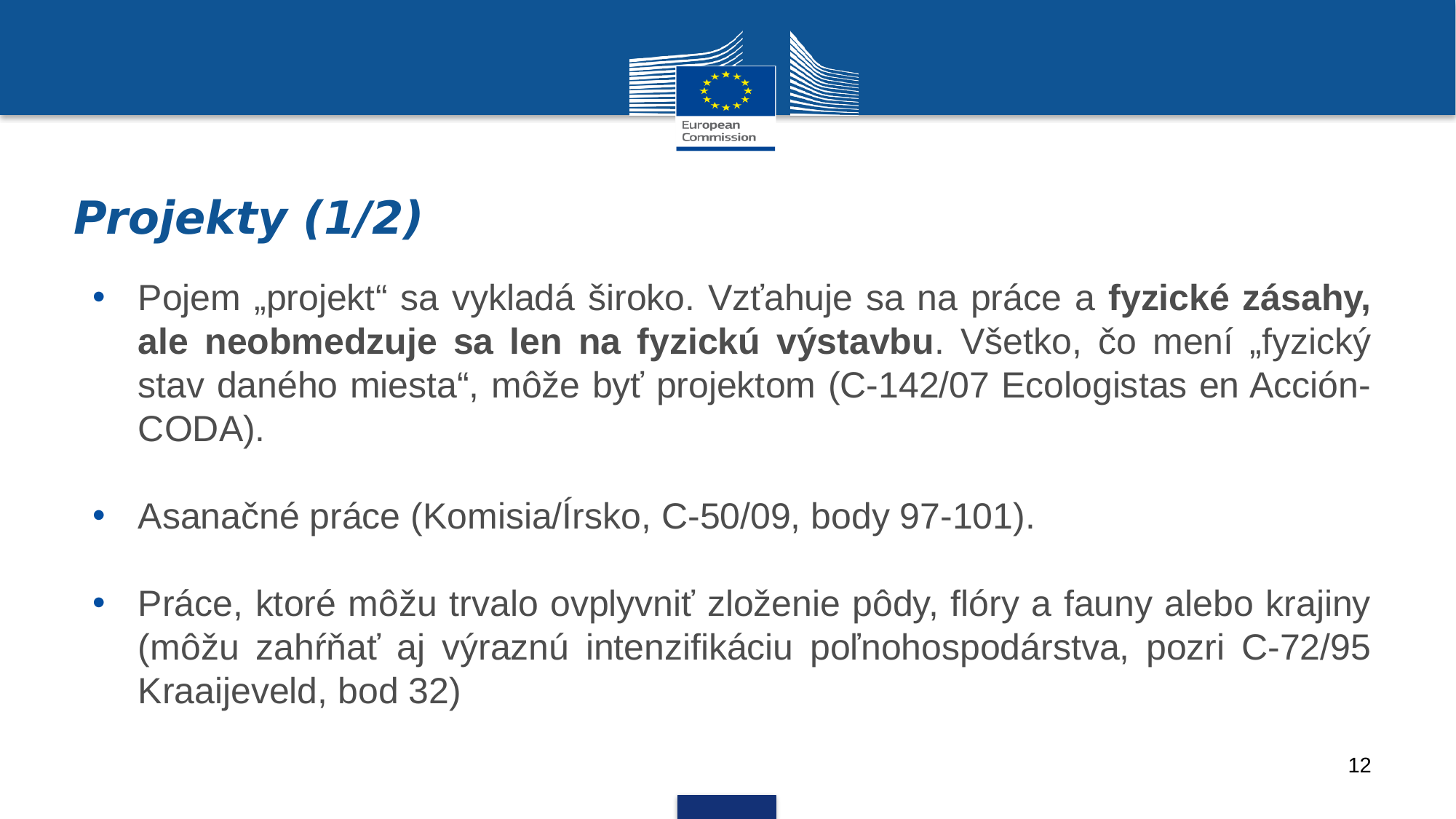

# Projekty (1/2)
Pojem „projekt“ sa vykladá široko. Vzťahuje sa na práce a fyzické zásahy, ale neobmedzuje sa len na fyzickú výstavbu. Všetko, čo mení „fyzický stav daného miesta“, môže byť projektom (C-142/07 Ecologistas en Acción-CODA).

Asanačné práce (Komisia/Írsko, C-50/09, body 97-101).

Práce, ktoré môžu trvalo ovplyvniť zloženie pôdy, flóry a fauny alebo krajiny (môžu zahŕňať aj výraznú intenzifikáciu poľnohospodárstva, pozri C-72/95 Kraaijeveld, bod 32)

12